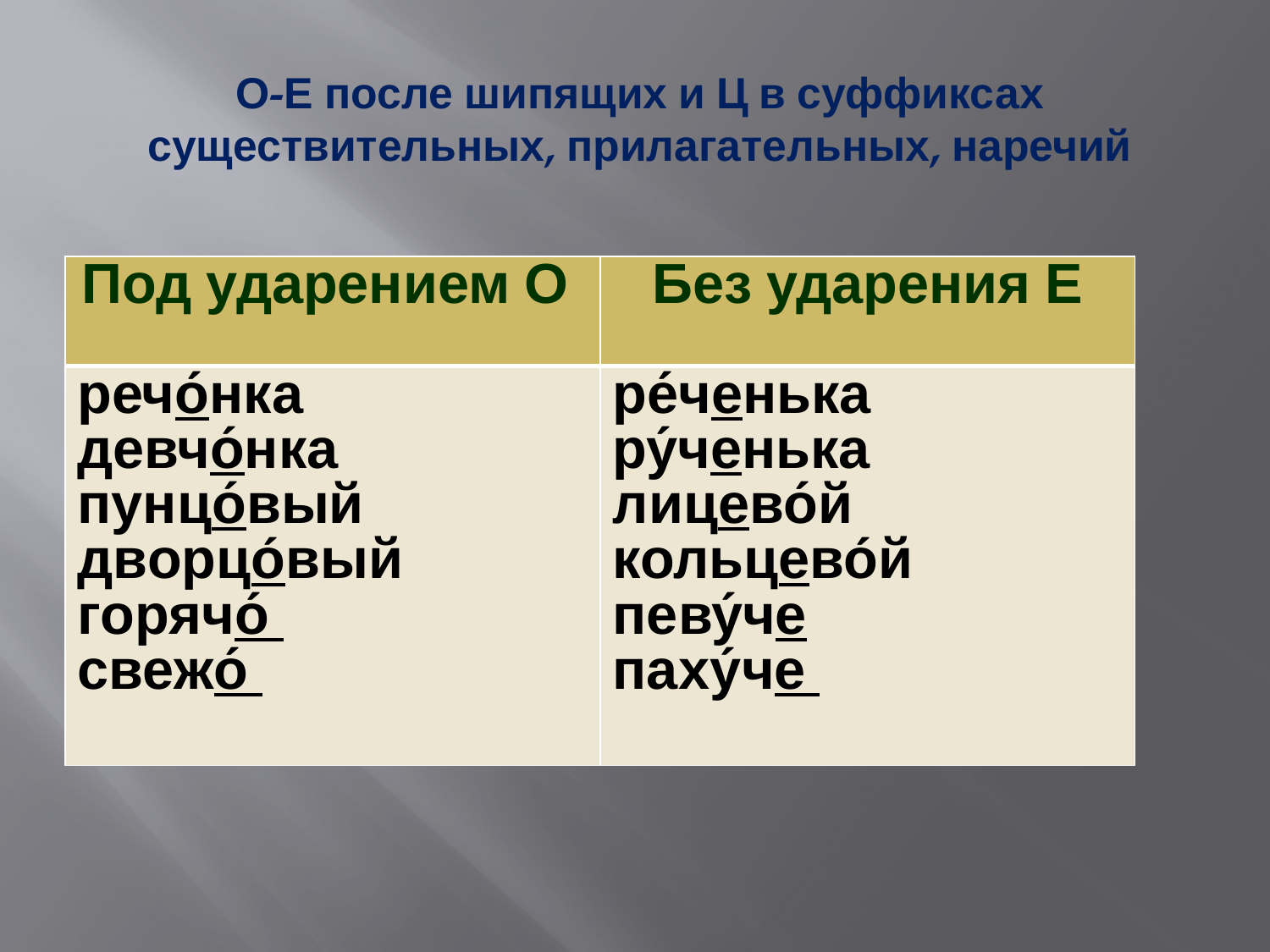

# О-Е после шипящих и Ц в суффиксах существительных, прилагательных, наречий
| Под ударением О | Без ударения Е |
| --- | --- |
| речо́нка девчо́нка пунцо́вый дворцо́вый горячо́ свежо́ | ре́ченька ру́ченька лицево́й кольцево́й певу́че паху́че |